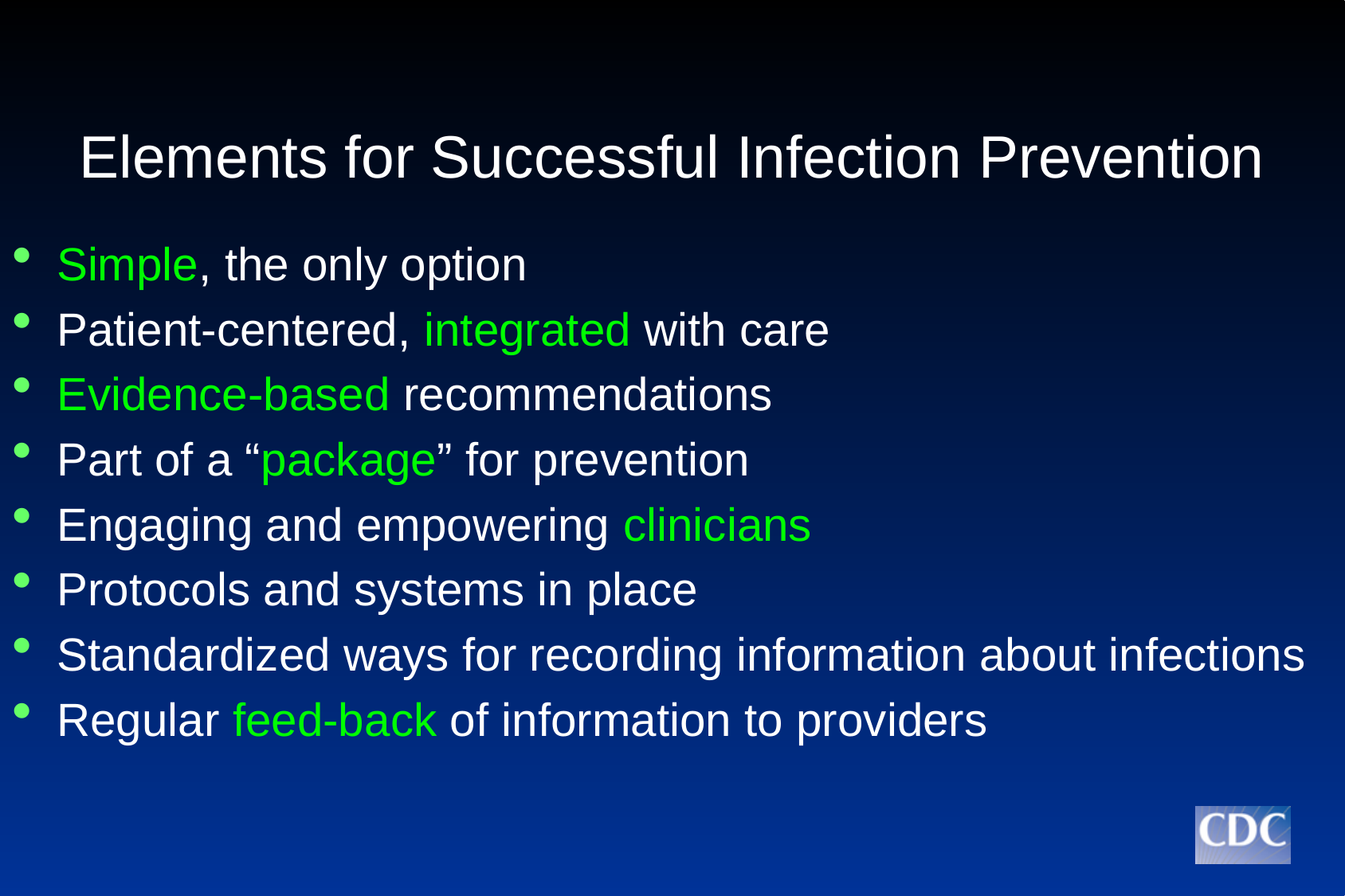

# Elements for Successful Infection Prevention
Simple, the only option
Patient-centered, integrated with care
Evidence-based recommendations
Part of a “package” for prevention
Engaging and empowering clinicians
Protocols and systems in place
Standardized ways for recording information about infections
Regular feed-back of information to providers